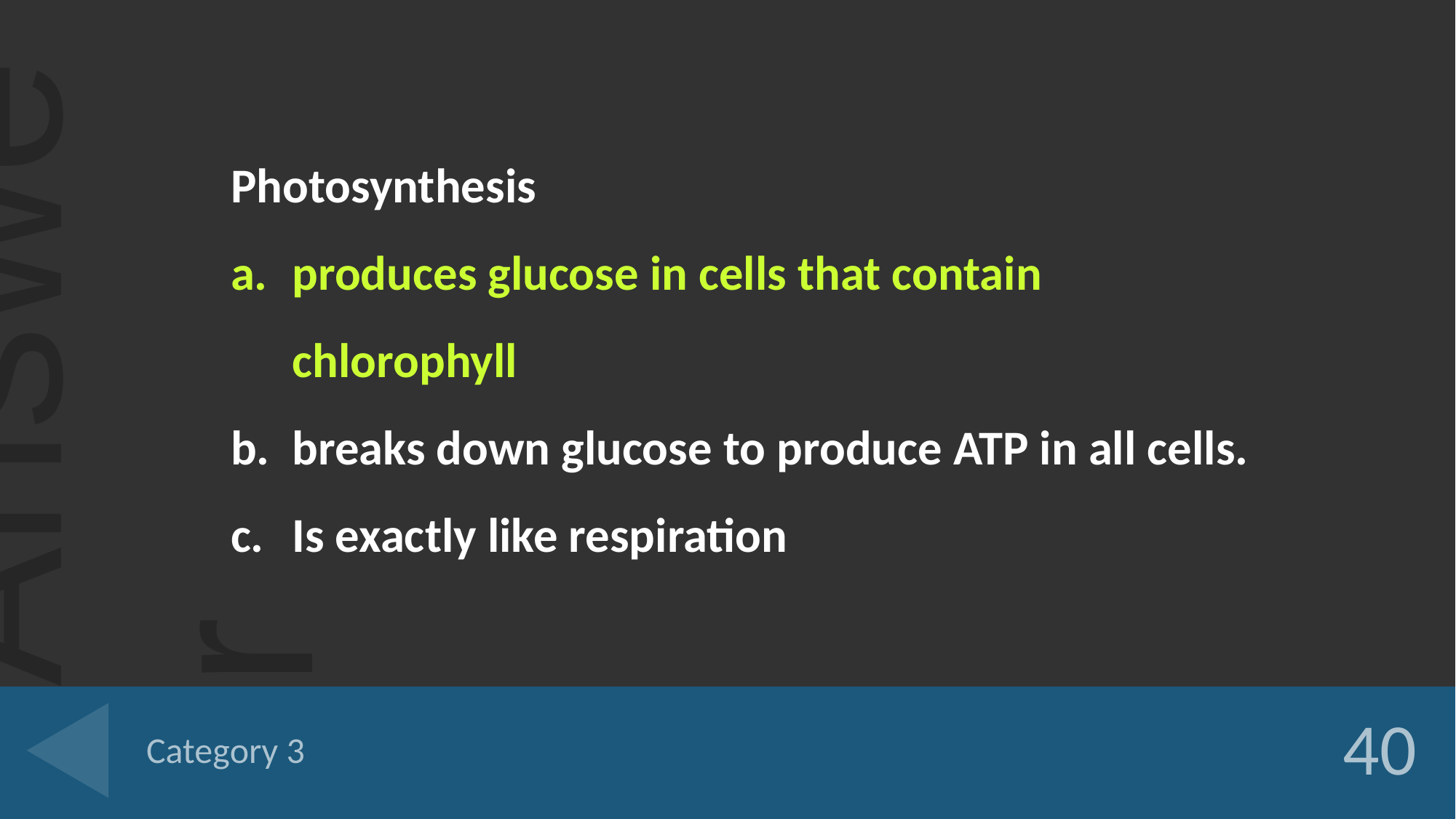

Photosynthesis
produces glucose in cells that contain chlorophyll
breaks down glucose to produce ATP in all cells.
Is exactly like respiration
# Category 3
40